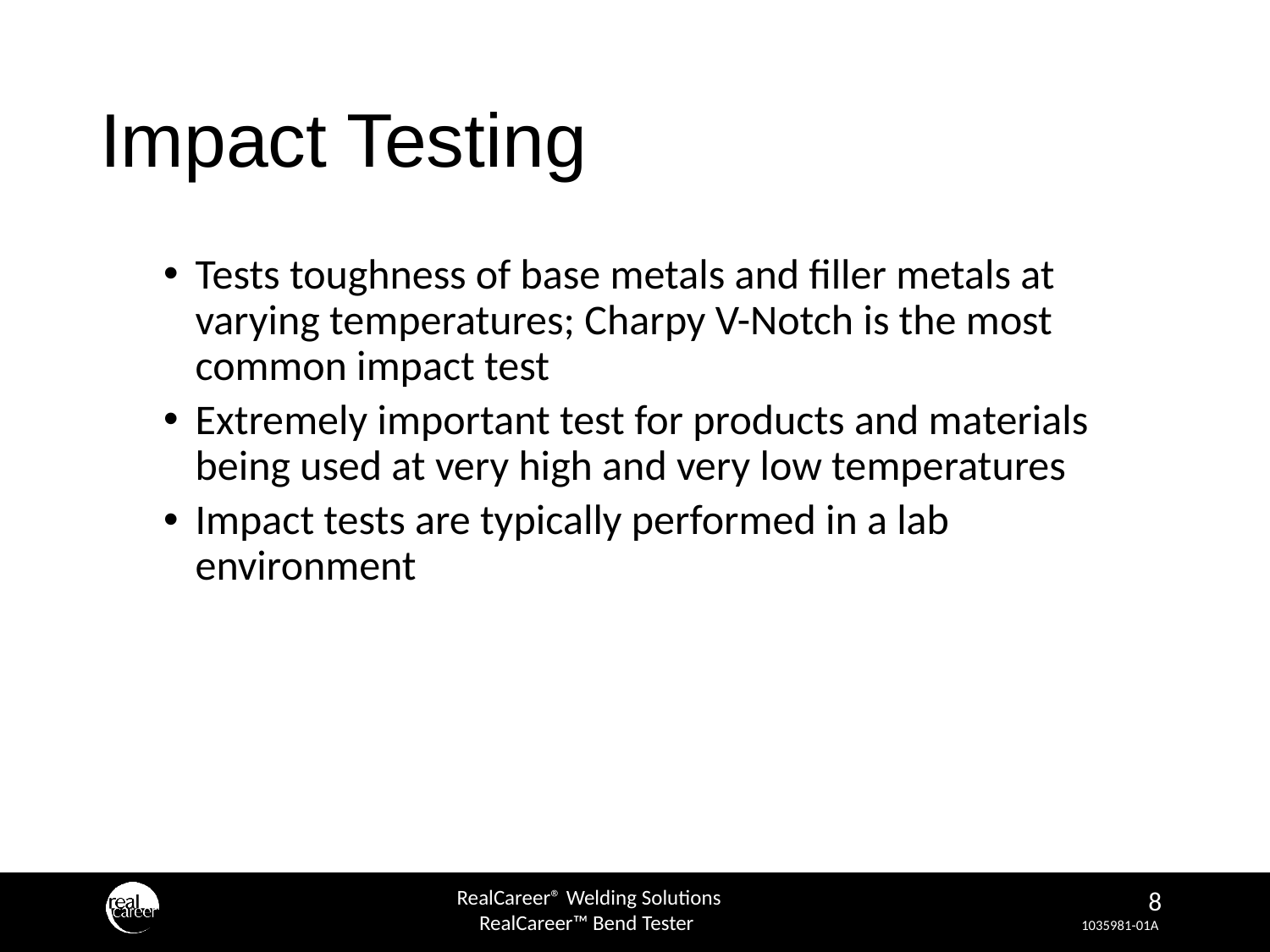

# Impact Testing
Tests toughness of base metals and filler metals at varying temperatures; Charpy V-Notch is the most common impact test
Extremely important test for products and materials being used at very high and very low temperatures
Impact tests are typically performed in a lab environment